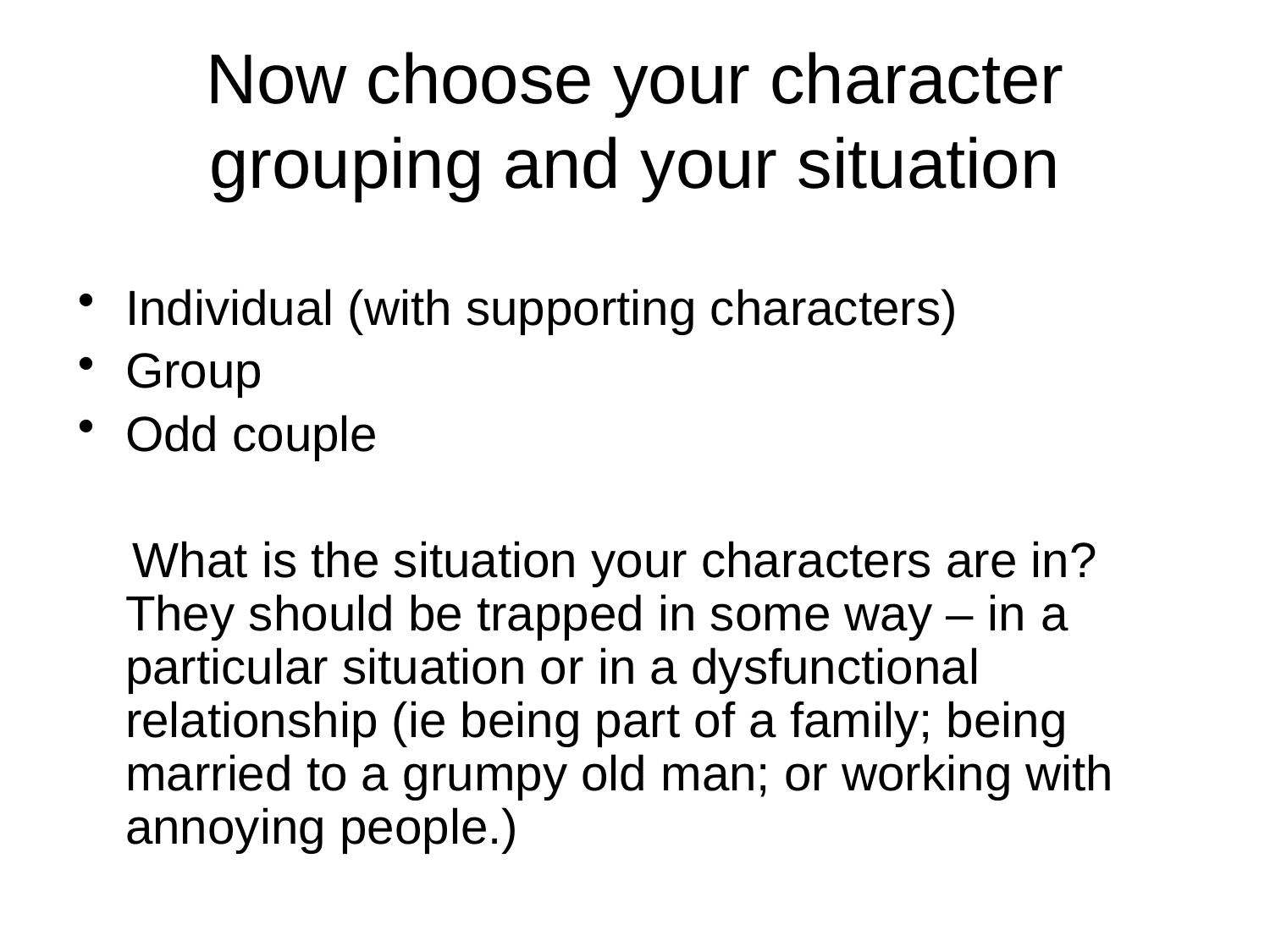

# Now choose your character grouping and your situation
Individual (with supporting characters)
Group
Odd couple

    What is the situation your characters are in? They should be trapped in some way – in a particular situation or in a dysfunctional relationship (ie being part of a family; being married to a grumpy old man; or working with annoying people.)